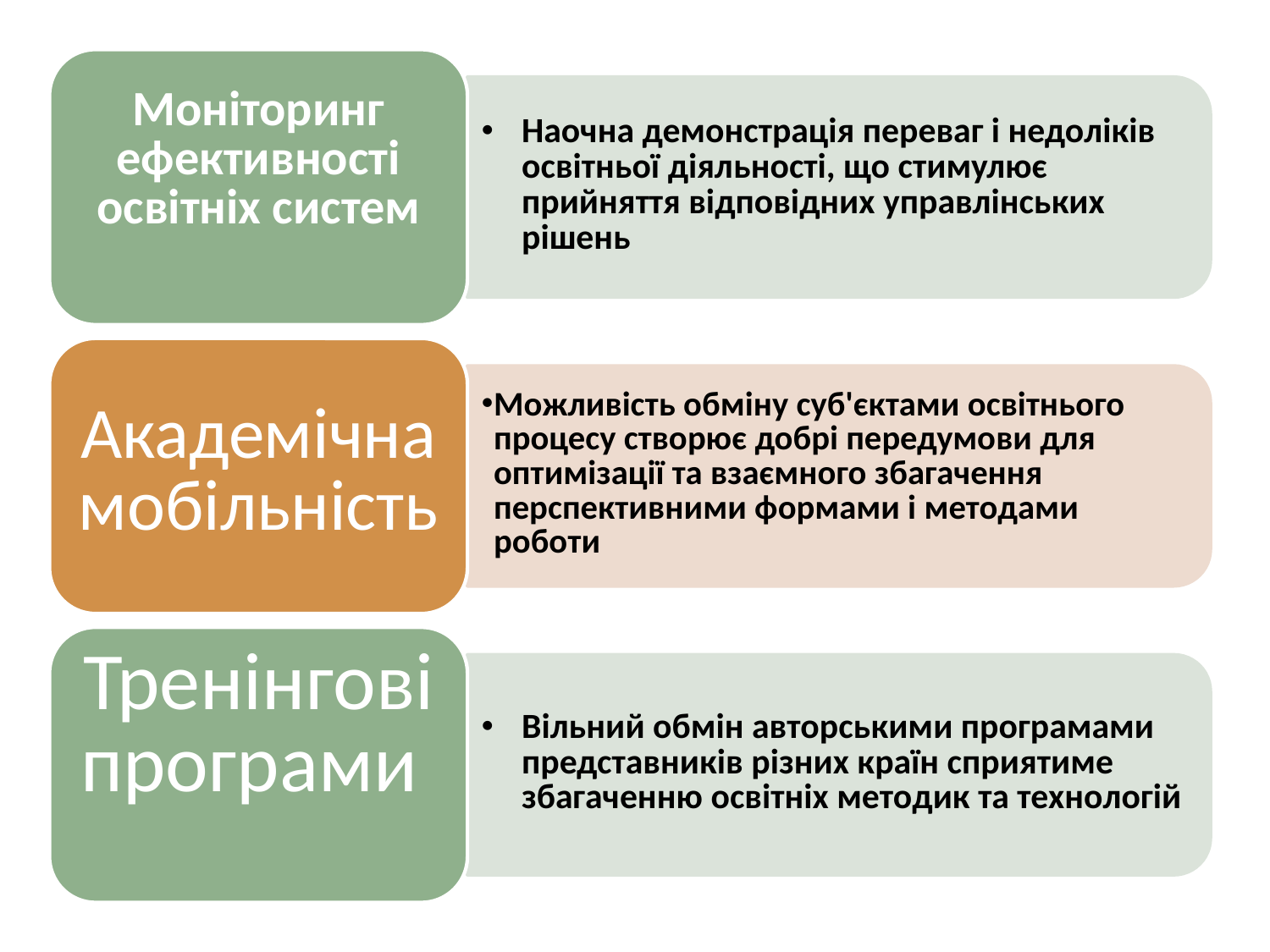

Моніторинг ефективності освітніх систем
Наочна демонстрація переваг і недоліків освітньої діяльності, що стимулює прийняття відповідних управлінських рішень
Академічна мобільність
Можливість обміну суб'єктами освітнього процесу створює добрі передумови для оптимізації та взаємного збагачення перспективними формами і методами роботи